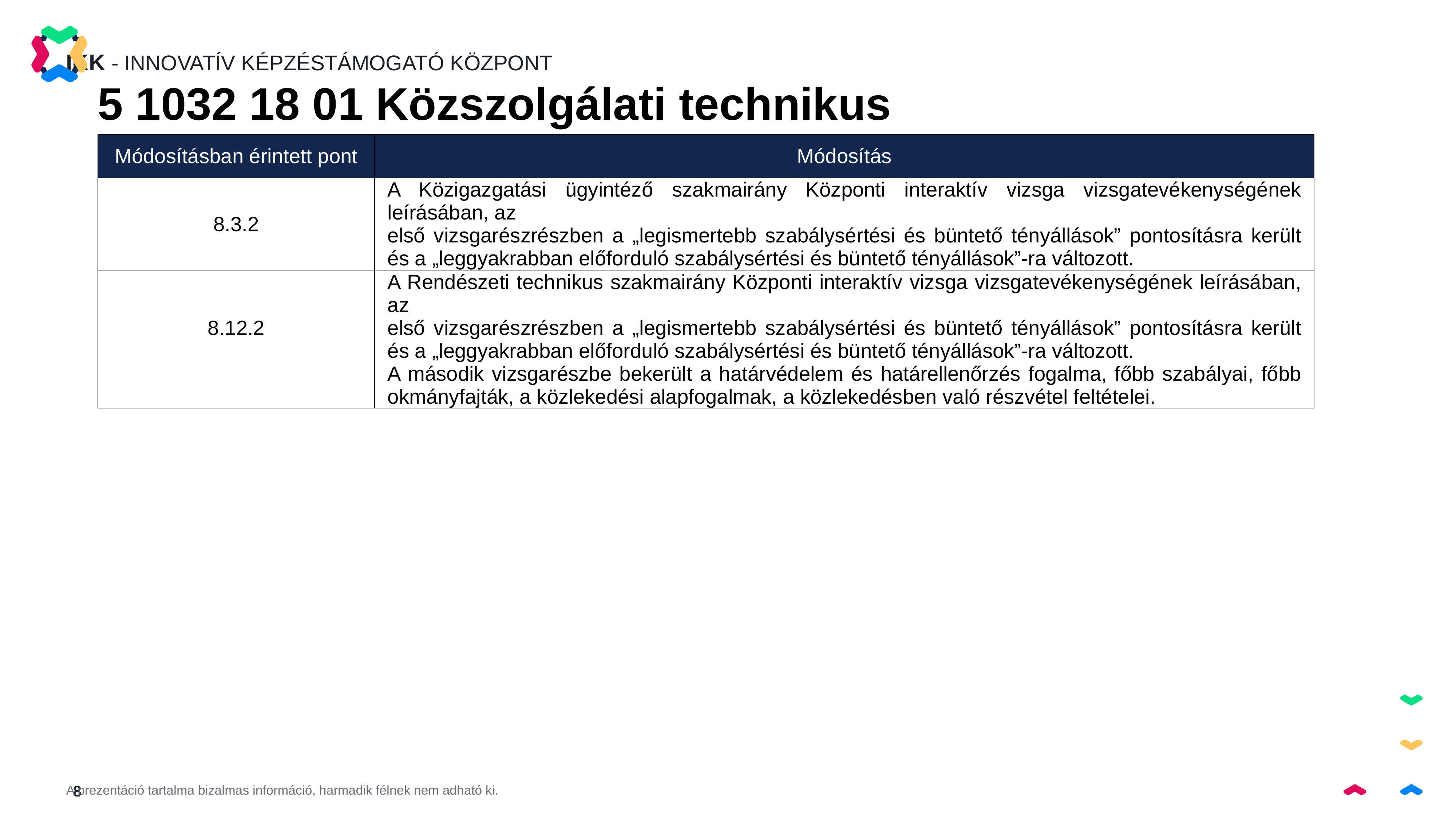

5 1032 18 01 Közszolgálati technikus

| Módosításban érintett pont | Módosítás |
| --- | --- |
| 8.3.2 | A Közigazgatási ügyintéző szakmairány Központi interaktív vizsga vizsgatevékenységének leírásában, az első vizsgarészrészben a „legismertebb szabálysértési és büntető tényállások” pontosításra került és a „leggyakrabban előforduló szabálysértési és büntető tényállások”-ra változott. |
| 8.12.2 | A Rendészeti technikus szakmairány Központi interaktív vizsga vizsgatevékenységének leírásában, az első vizsgarészrészben a „legismertebb szabálysértési és büntető tényállások” pontosításra került és a „leggyakrabban előforduló szabálysértési és büntető tényállások”-ra változott. A második vizsgarészbe bekerült a­ határvédelem és határellenőrzés fogalma, főbb szabályai, főbb okmányfajták, a közlekedési alapfogalmak, a közlekedésben való részvétel feltételei. |